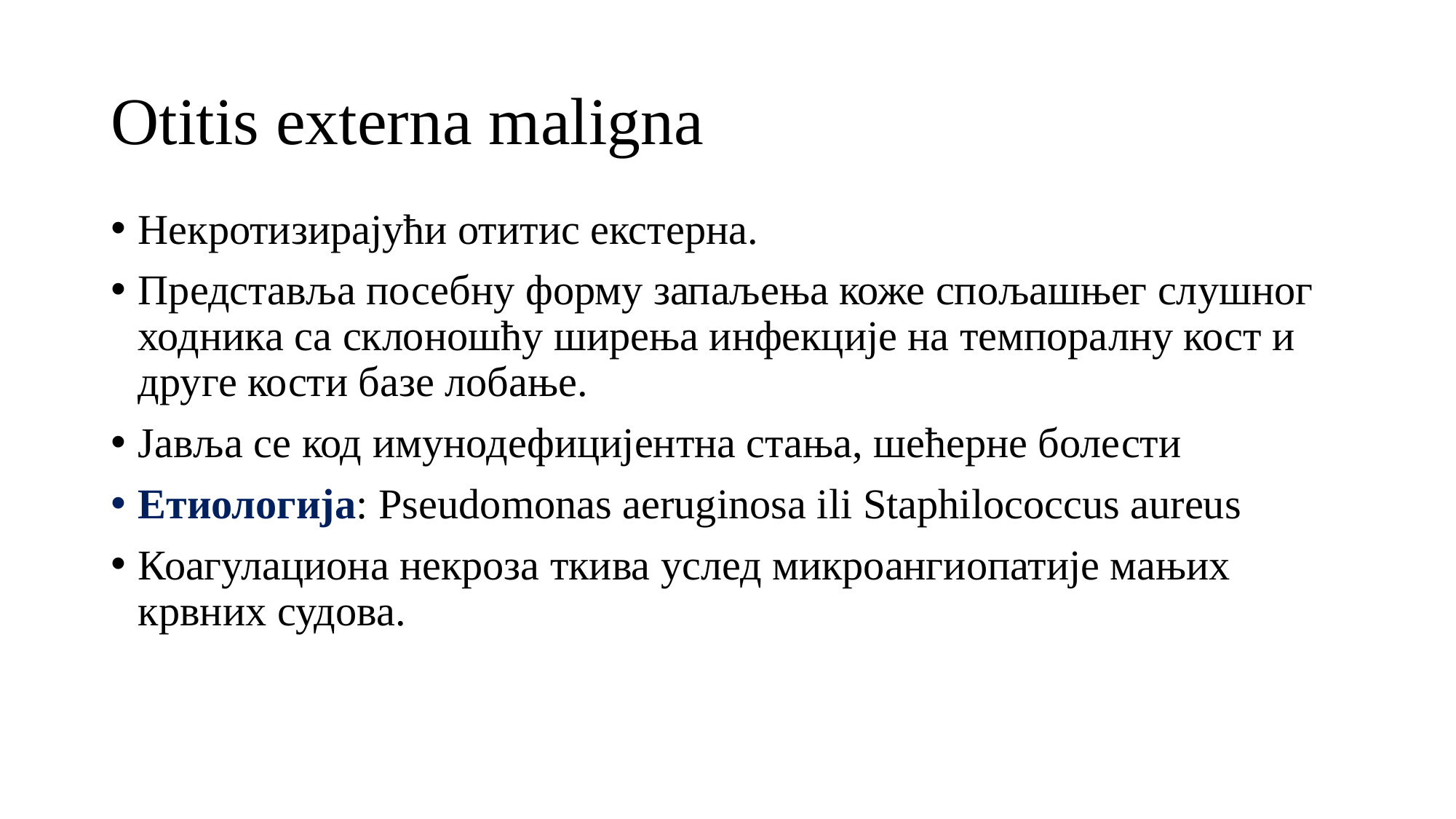

# Otitis externa maligna
Некротизирајући отитис екстерна.
Представља посебну форму запаљења коже спољашњег слушног ходника са склоношћу ширења инфекције на темпоралну кост и друге кости базе лобање.
Јавља се код имунодефицијентна стања, шећерне болести
Етиологија: Pseudomonas aeruginosa ili Staphilococcus aureus
Коагулациона некроза ткива услед микроангиопатије мањих крвних судова.